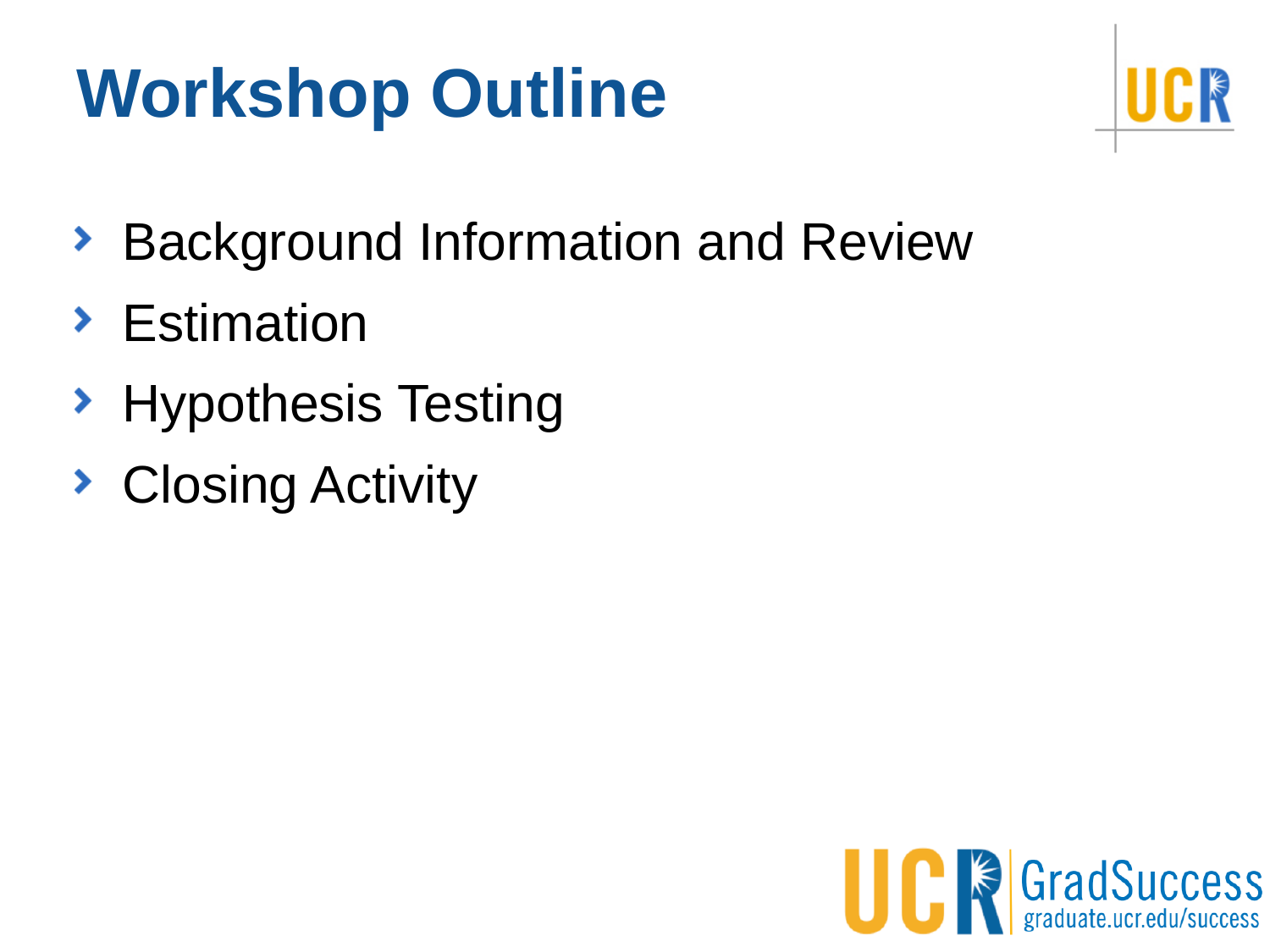

# Workshop Outline
Background Information and Review
Estimation
Hypothesis Testing
Closing Activity